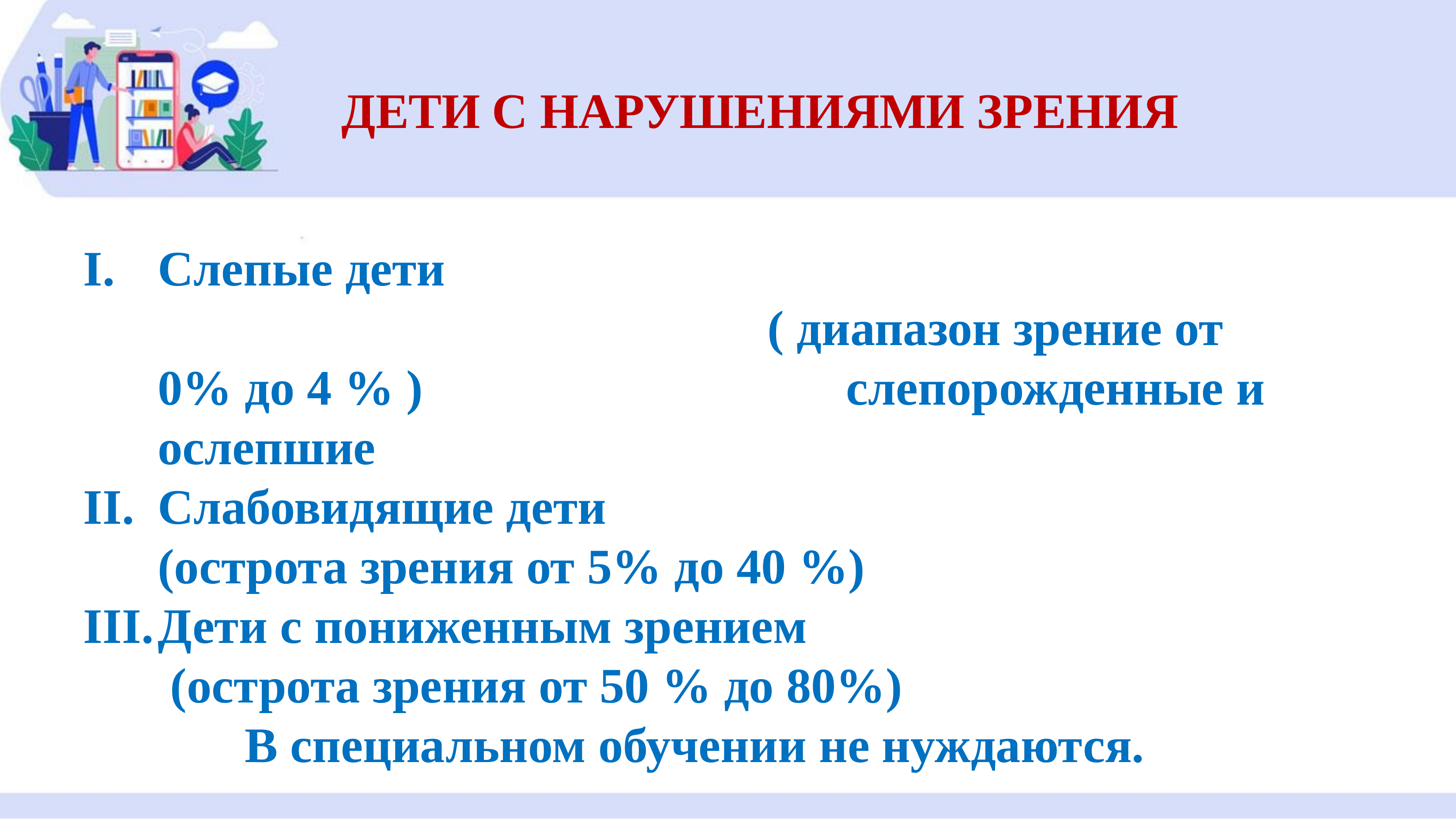

# ДЕТИ С НАРУШЕНИЯМИ ЗРЕНИЯ
Слепые дети                                                                                                                      ( диапазон зрение от 0% до 4 % )                                  слепорожденные и ослепшие
Слабовидящие дети                                           (острота зрения от 5% до 40 %)
Дети с пониженным зрением                                         (острота зрения от 50 % до 80%)                                       В специальном обучении не нуждаются.